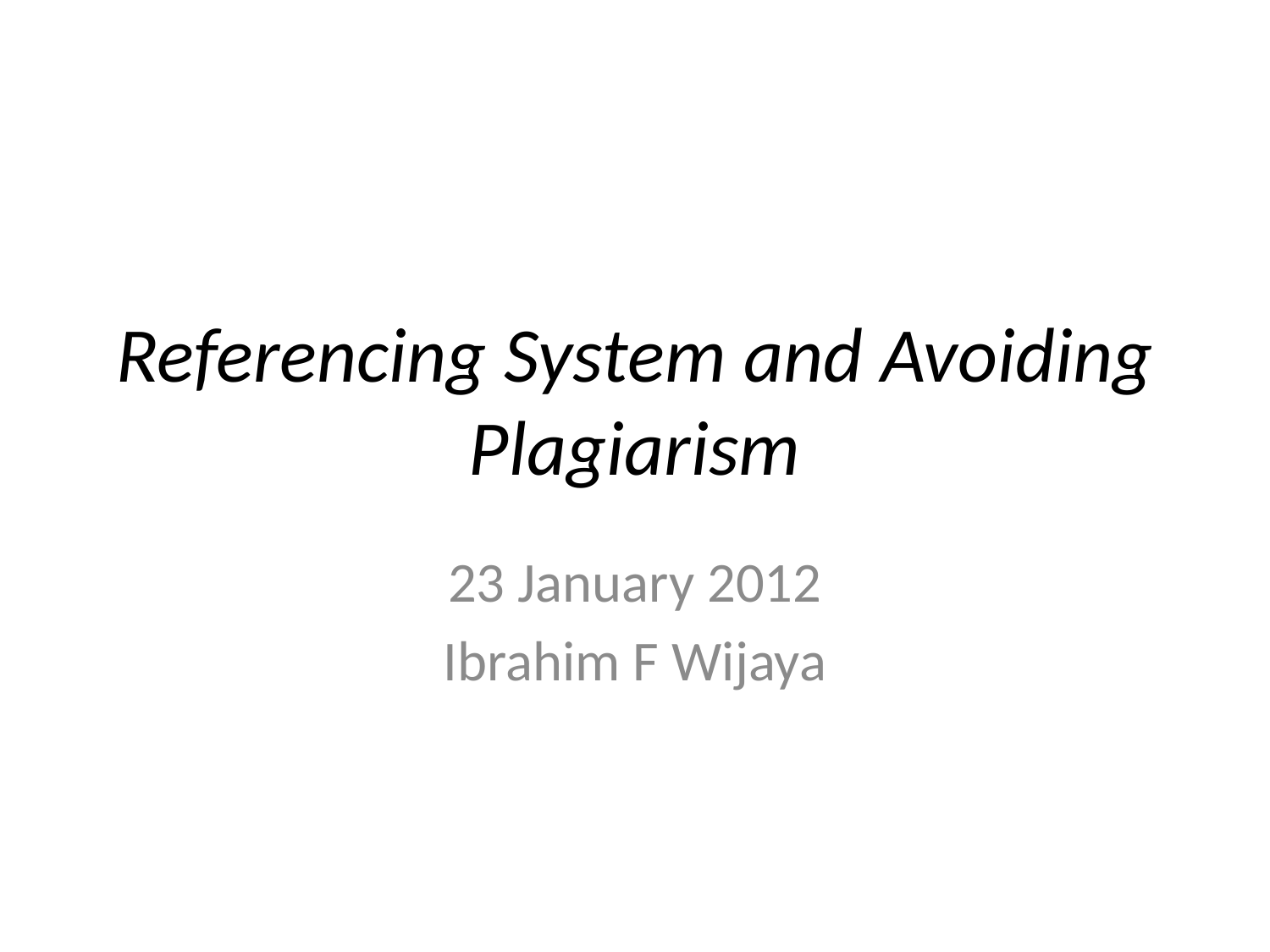

# Referencing System and Avoiding Plagiarism
23 January 2012
Ibrahim F Wijaya